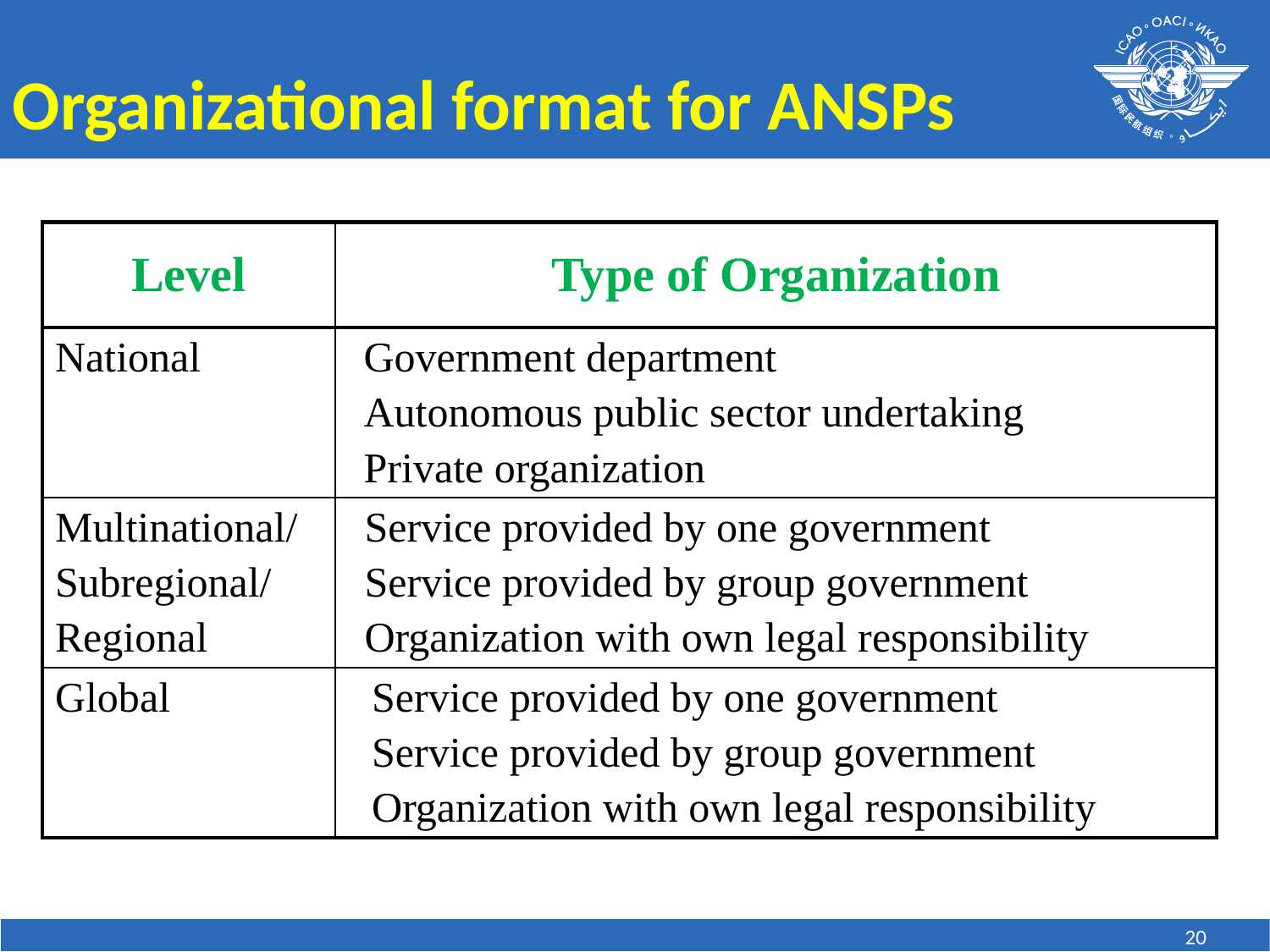

Organizational format for ANSPs
| Level | Type of Organization |
| --- | --- |
| National | Government department Autonomous public sector undertaking Private organization |
| Multinational/ Subregional/ Regional | Service provided by one government Service provided by group government Organization with own legal responsibility |
| Global | Service provided by one government Service provided by group government Organization with own legal responsibility |
20